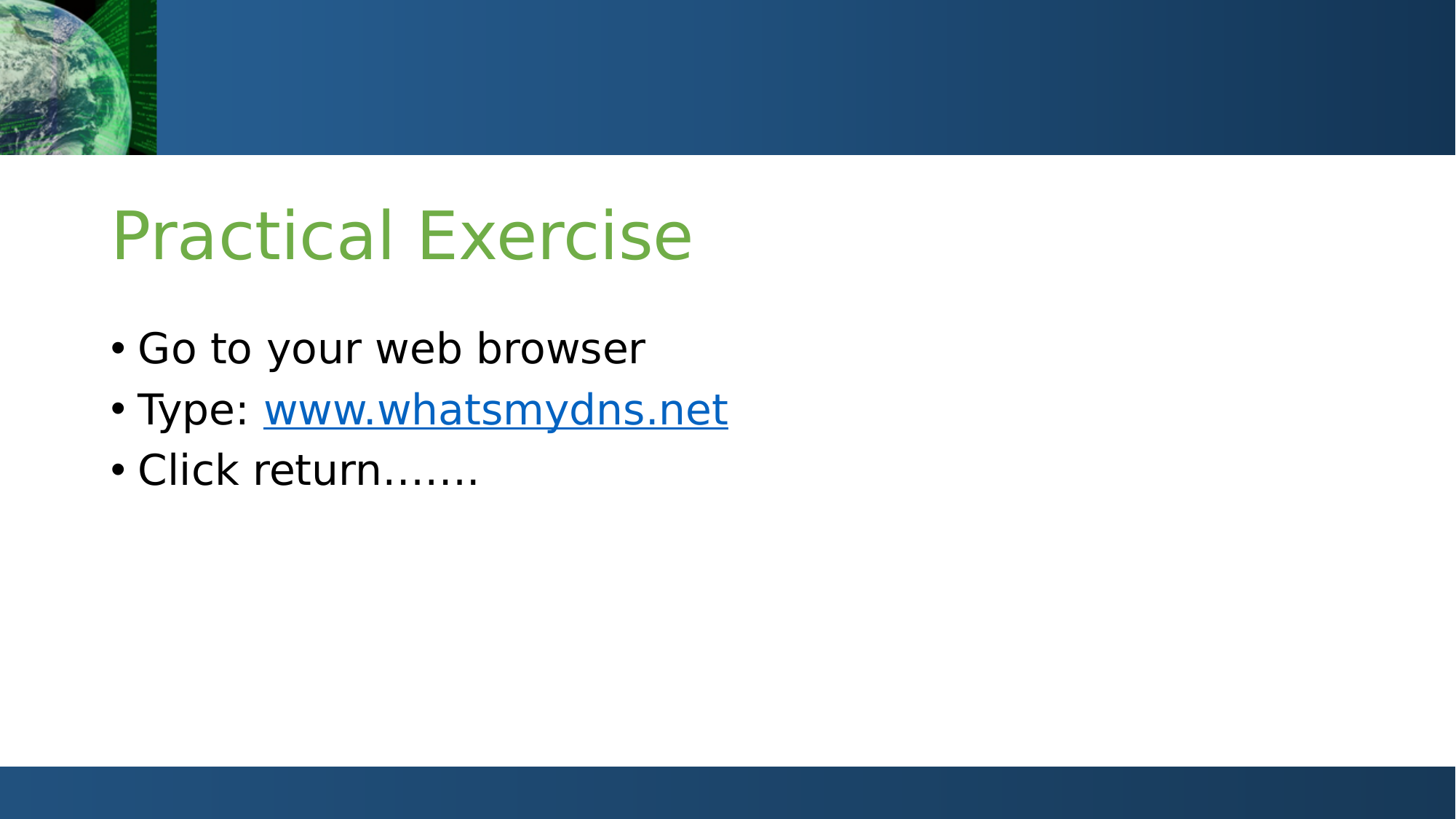

# Practical Exercise
Go to your web browser
Type: www.whatsmydns.net
Click return…….